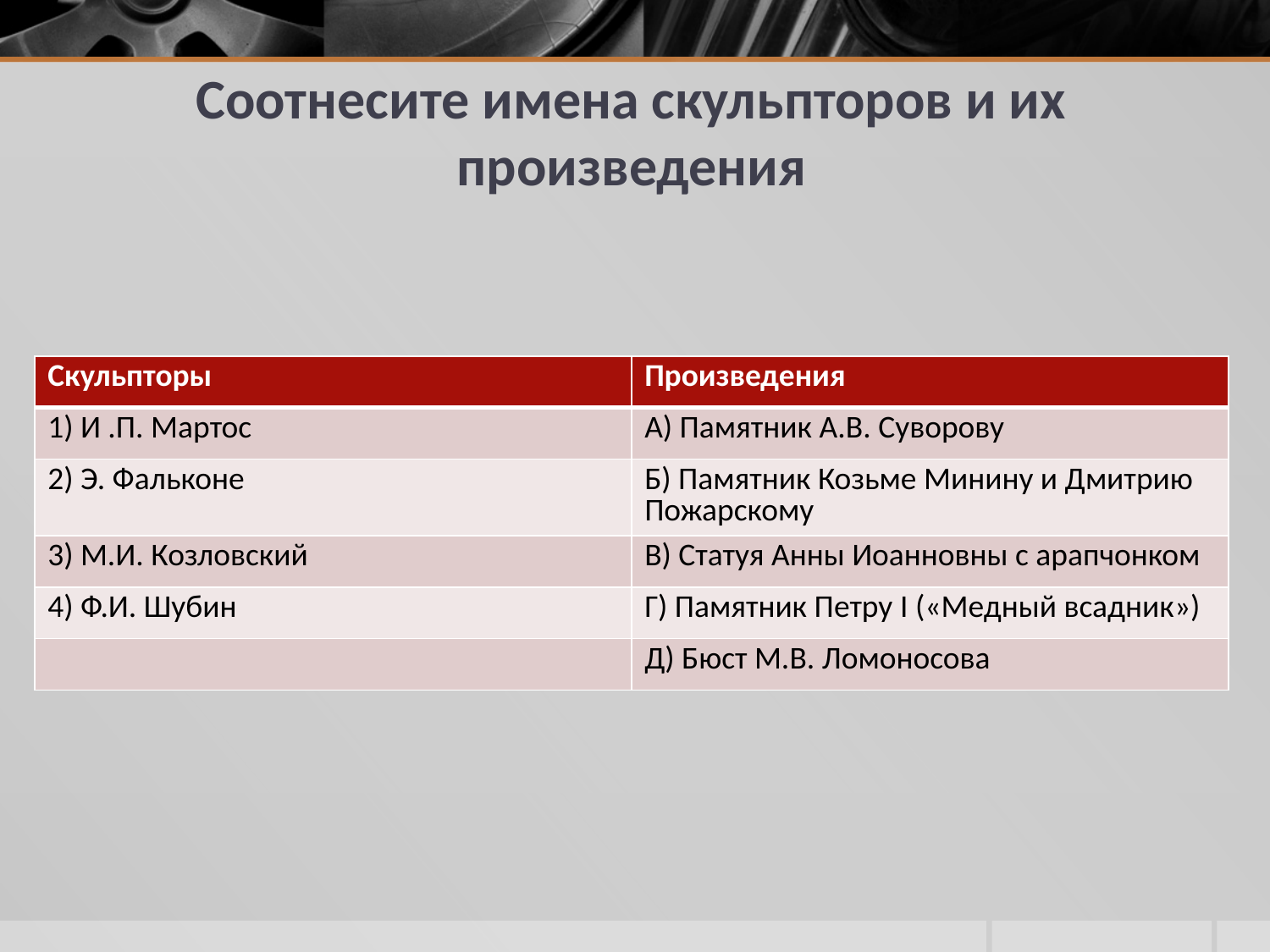

# Соотнесите имена скульпторов и их произведения
| Скульпторы | Произведения |
| --- | --- |
| 1) И .П. Мартос | А) Памятник А.В. Суворову |
| 2) Э. Фальконе | Б) Памятник Козьме Минину и Дмитрию Пожарскому |
| 3) М.И. Козловский | В) Статуя Анны Иоанновны с арапчонком |
| 4) Ф.И. Шубин | Г) Памятник Петру I («Медный всадник») |
|  | Д) Бюст М.В. Ломоносова |